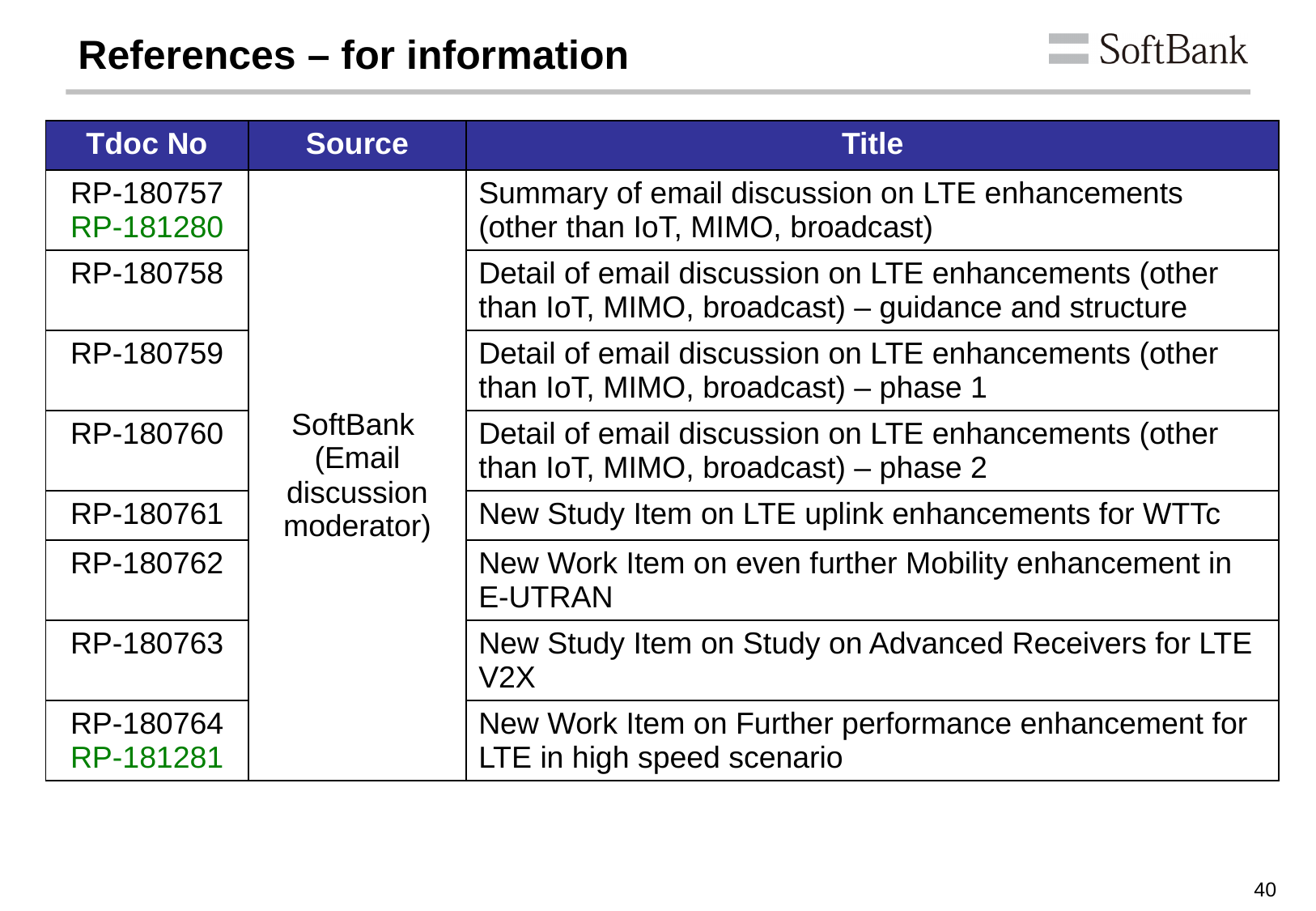

# References – for information
| Tdoc No | Source | Title |
| --- | --- | --- |
| RP-180757 RP-181280 | SoftBank (Email discussion moderator) | Summary of email discussion on LTE enhancements (other than IoT, MIMO, broadcast) |
| RP-180758 |  | Detail of email discussion on LTE enhancements (other than IoT, MIMO, broadcast) – guidance and structure |
| RP-180759 |  | Detail of email discussion on LTE enhancements (other than IoT, MIMO, broadcast) – phase 1 |
| RP-180760 |  | Detail of email discussion on LTE enhancements (other than IoT, MIMO, broadcast) – phase 2 |
| RP-180761 |  | New Study Item on LTE uplink enhancements for WTTc |
| RP-180762 |  | New Work Item on even further Mobility enhancement in E-UTRAN |
| RP-180763 |  | New Study Item on Study on Advanced Receivers for LTE V2X |
| RP-180764 RP-181281 |  | New Work Item on Further performance enhancement for LTE in high speed scenario |